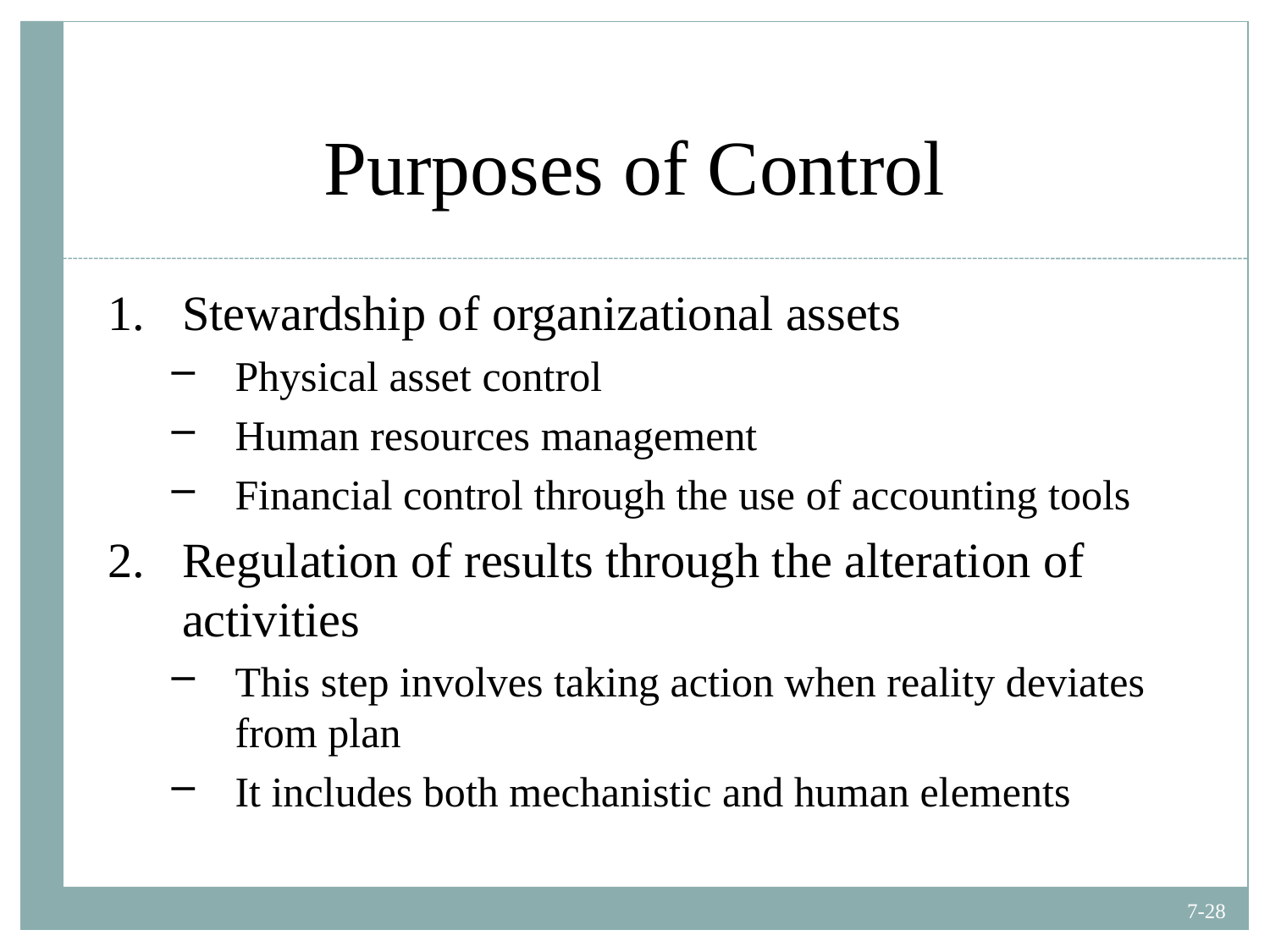

# Purposes of Control
Stewardship of organizational assets
Physical asset control
Human resources management
Financial control through the use of accounting tools
Regulation of results through the alteration of activities
This step involves taking action when reality deviates from plan
It includes both mechanistic and human elements